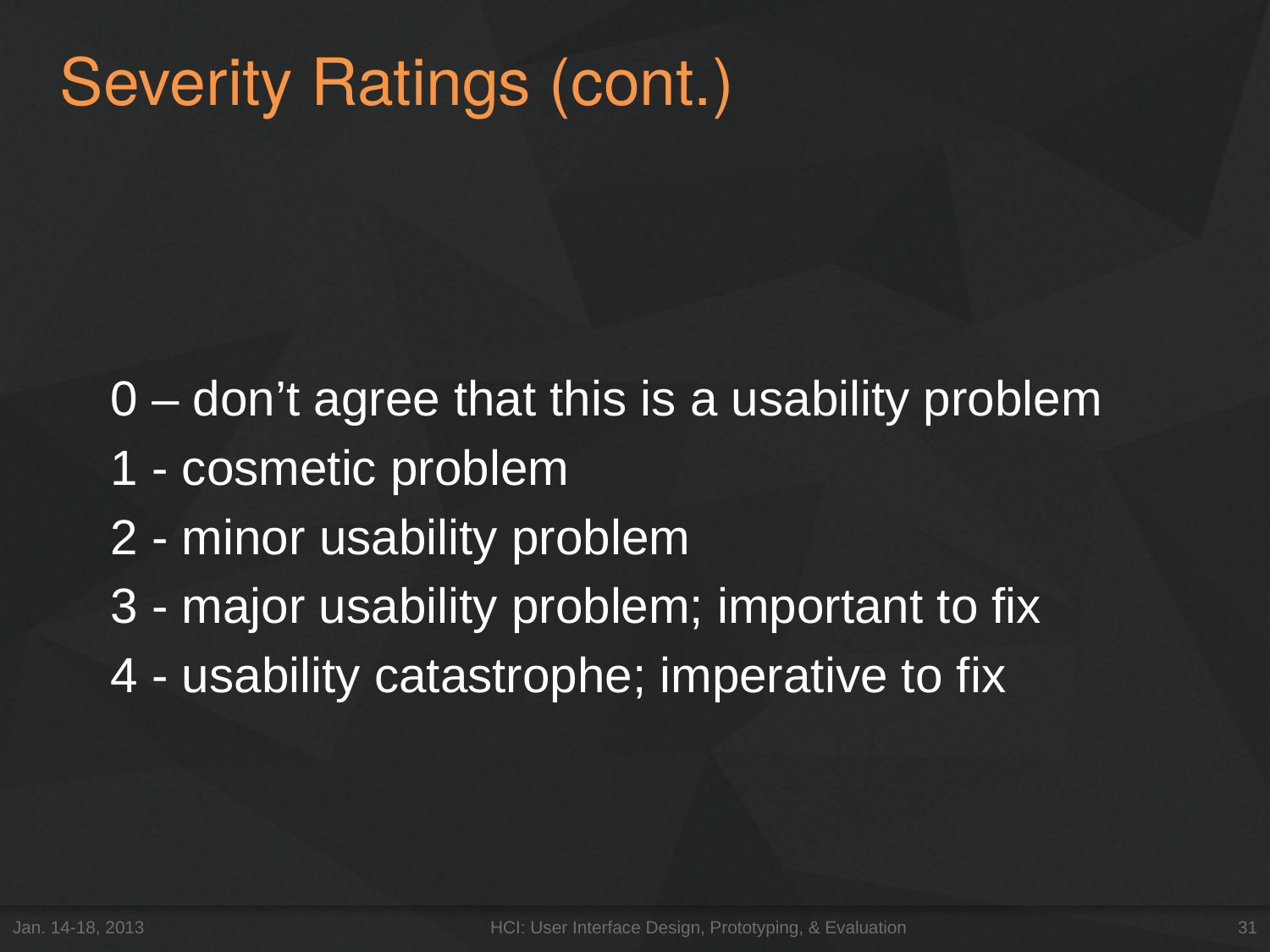

# Severity Ratings (cont.)
0 – don’t agree that this is a usability problem
1 - cosmetic problem
2 - minor usability problem
3 - major usability problem; important to fix
4 - usability catastrophe; imperative to fix
Jan. 14-18, 2013
HCI: User Interface Design, Prototyping, & Evaluation
31